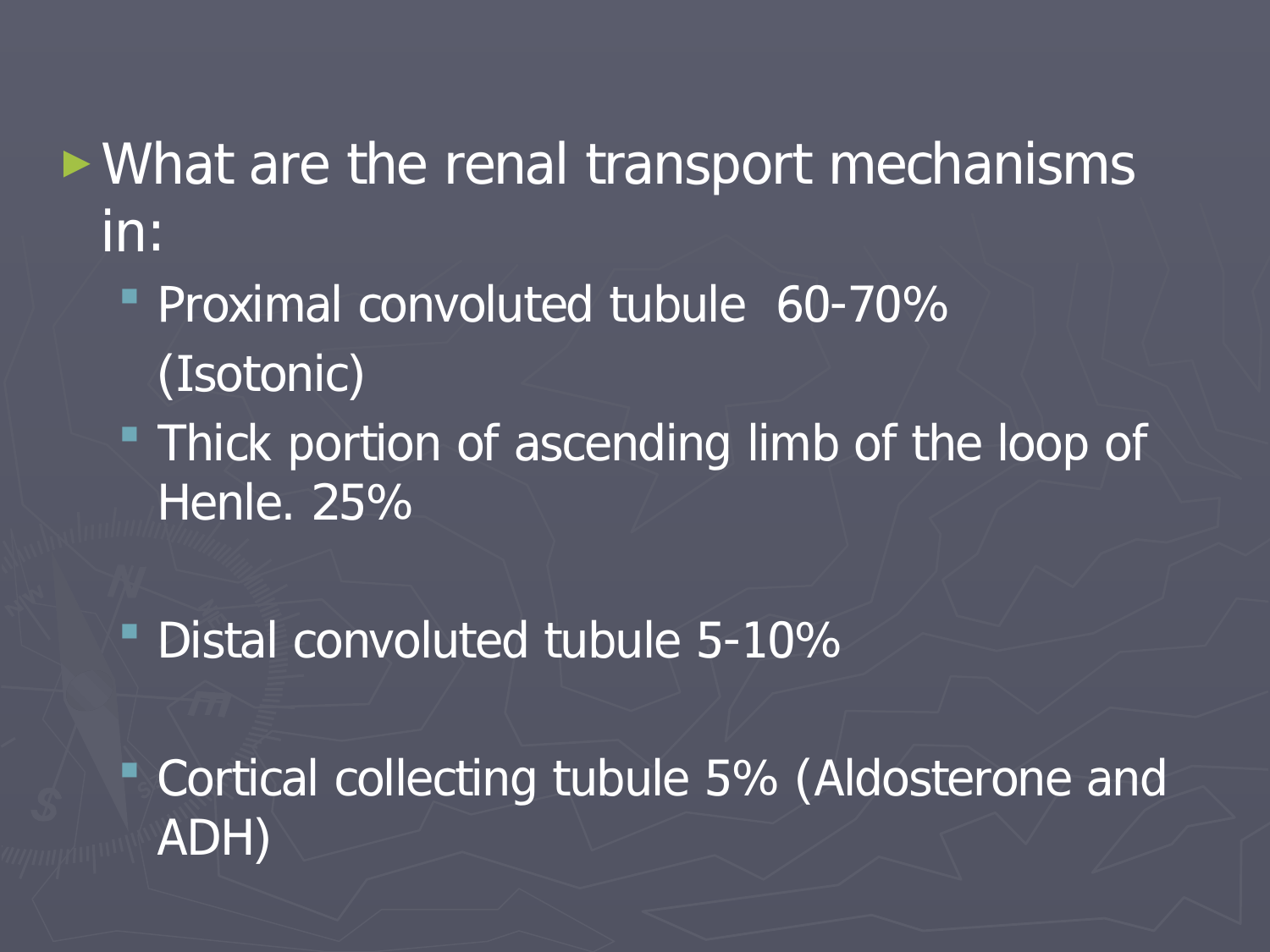

What are the renal transport mechanisms in:
Proximal convoluted tubule  60-70%
	(Isotonic)
Thick portion of ascending limb of the loop of Henle. 25%

Distal convoluted tubule 5-10%

Cortical collecting tubule 5% (Aldosterone and ADH)